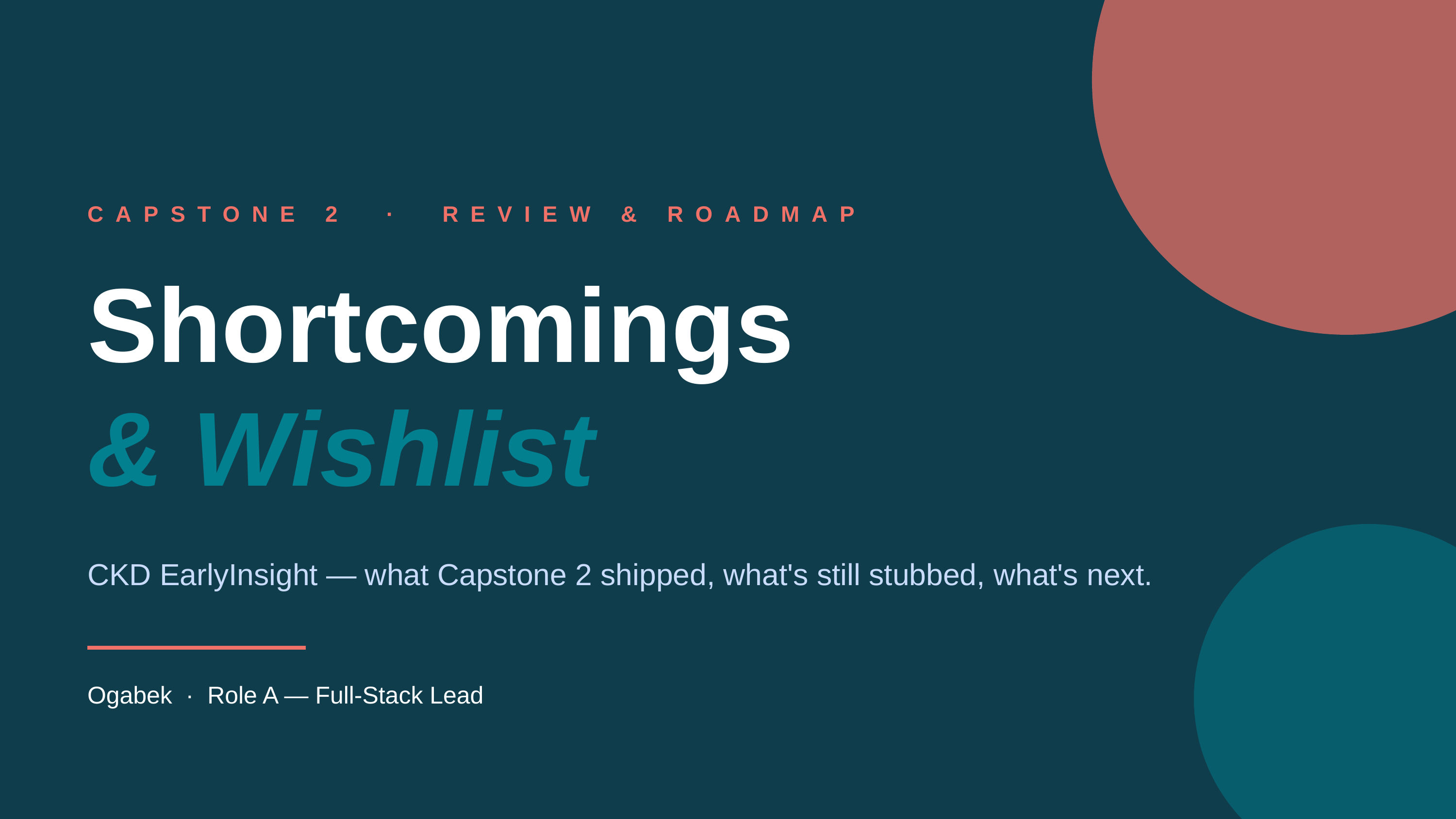

CAPSTONE 2  ·  REVIEW & ROADMAP

Shortcomings

& Wishlist

CKD EarlyInsight — what Capstone 2 shipped, what's still stubbed, what's next.

Ogabek  ·  Role A — Full-Stack Lead